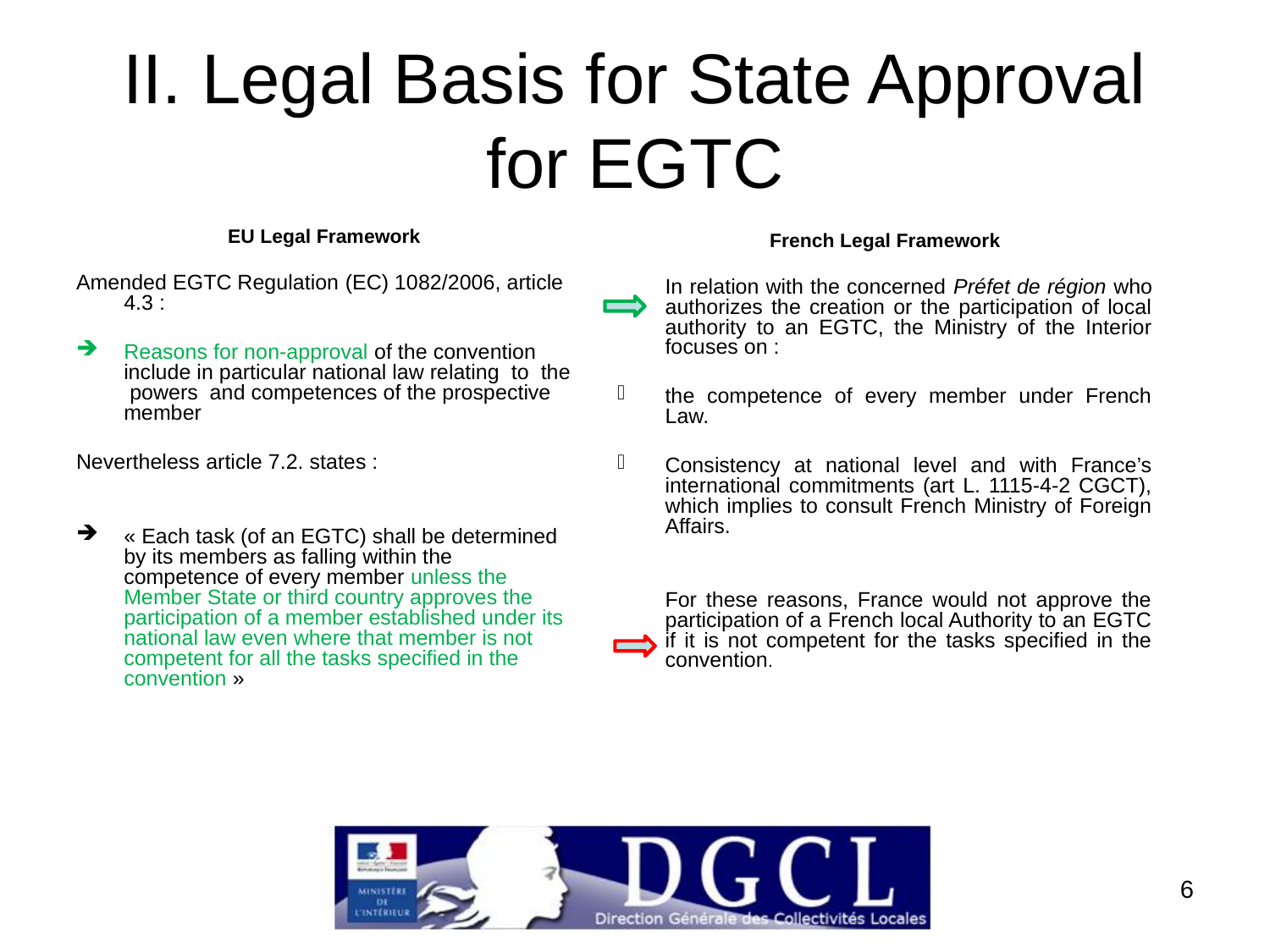

# II. Legal Basis for State Approval for EGTC
EU Legal Framework

Amended EGTC Regulation (EC) 1082/2006, article 4.3 :

Reasons for non-approval of the convention include in particular national law relating  to  the  powers  and competences of the prospective member

Nevertheless article 7.2. states :

« Each task (of an EGTC) shall be determined by its members as falling within the competence of every member unless the Member State or third country approves the participation of a member established under its national law even where that member is not competent for all the tasks specified in the convention »

French Legal Framework

	In relation with the concerned Préfet de région who authorizes the creation or the participation of local authority to an EGTC, the Ministry of the Interior focuses on :

the competence of every member under French Law.

Consistency at national level and with France’s international commitments (art L. 1115-4-2 CGCT), which implies to consult French Ministry of Foreign Affairs.

	For these reasons, France would not approve the participation of a French local Authority to an EGTC if it is not competent for the tasks specified in the convention.

6